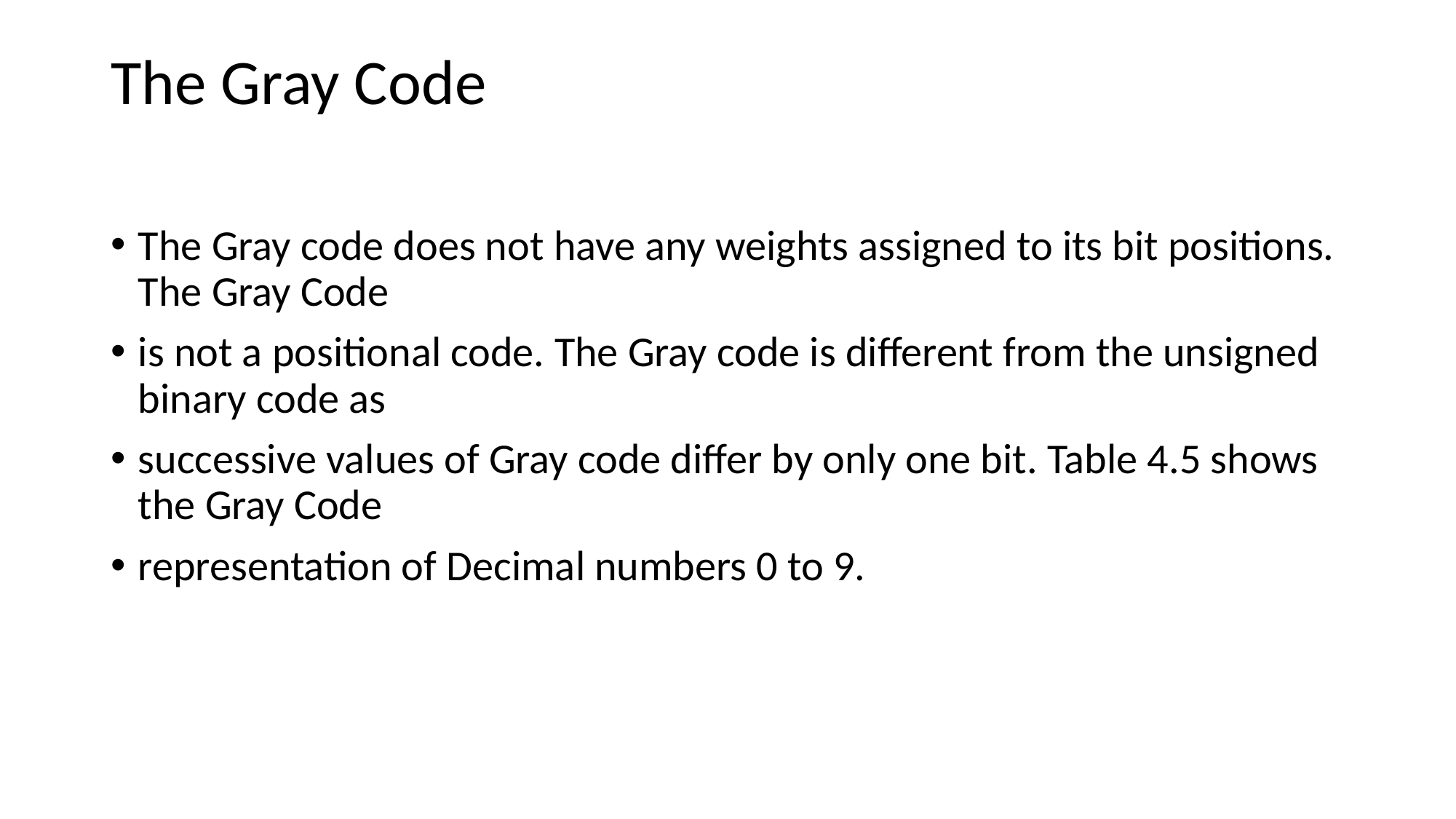

# The Gray Code
The Gray code does not have any weights assigned to its bit positions. The Gray Code
is not a positional code. The Gray code is different from the unsigned binary code as
successive values of Gray code differ by only one bit. Table 4.5 shows the Gray Code
representation of Decimal numbers 0 to 9.